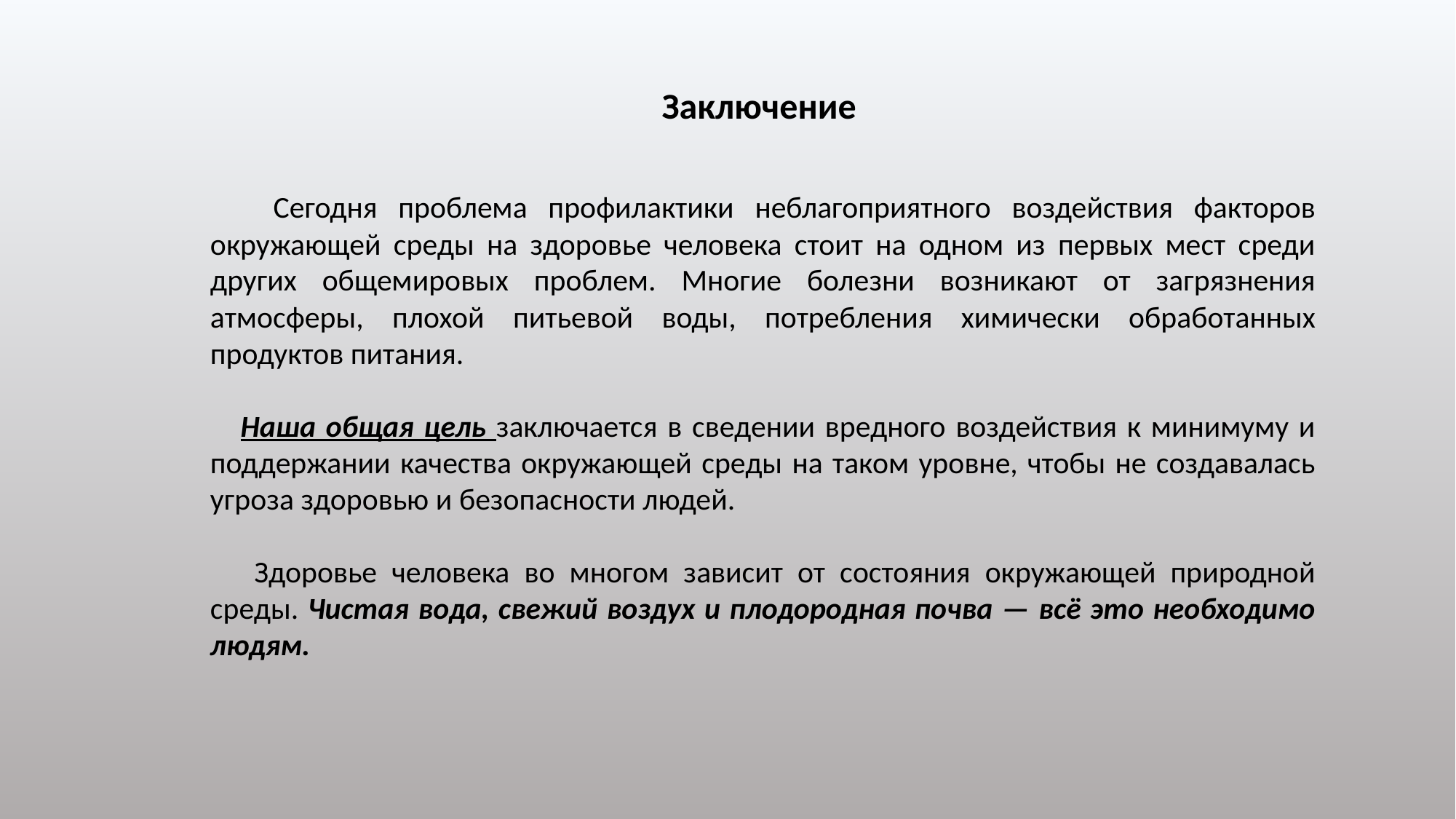

Заключение
   Сегодня проблема профилактики неблагоприятного воздействия факторов окружающей среды на здоровье человека стоит на одном из первых мест среди других общемировых проблем. Многие болезни возникают от загрязнения атмосферы, плохой питьевой воды, потребления химически обработанных продуктов питания.

   Наша общая цель заключается в сведении вредного воздействия к минимуму и поддержании качества окружающей среды на таком уровне, чтобы не создавалась угроза здоровью и безопасности людей.

   Здоровье человека во многом зависит от состояния окружающей природной среды. Чистая вода, свежий воздух и плодородная почва — всё это необходимо людям.